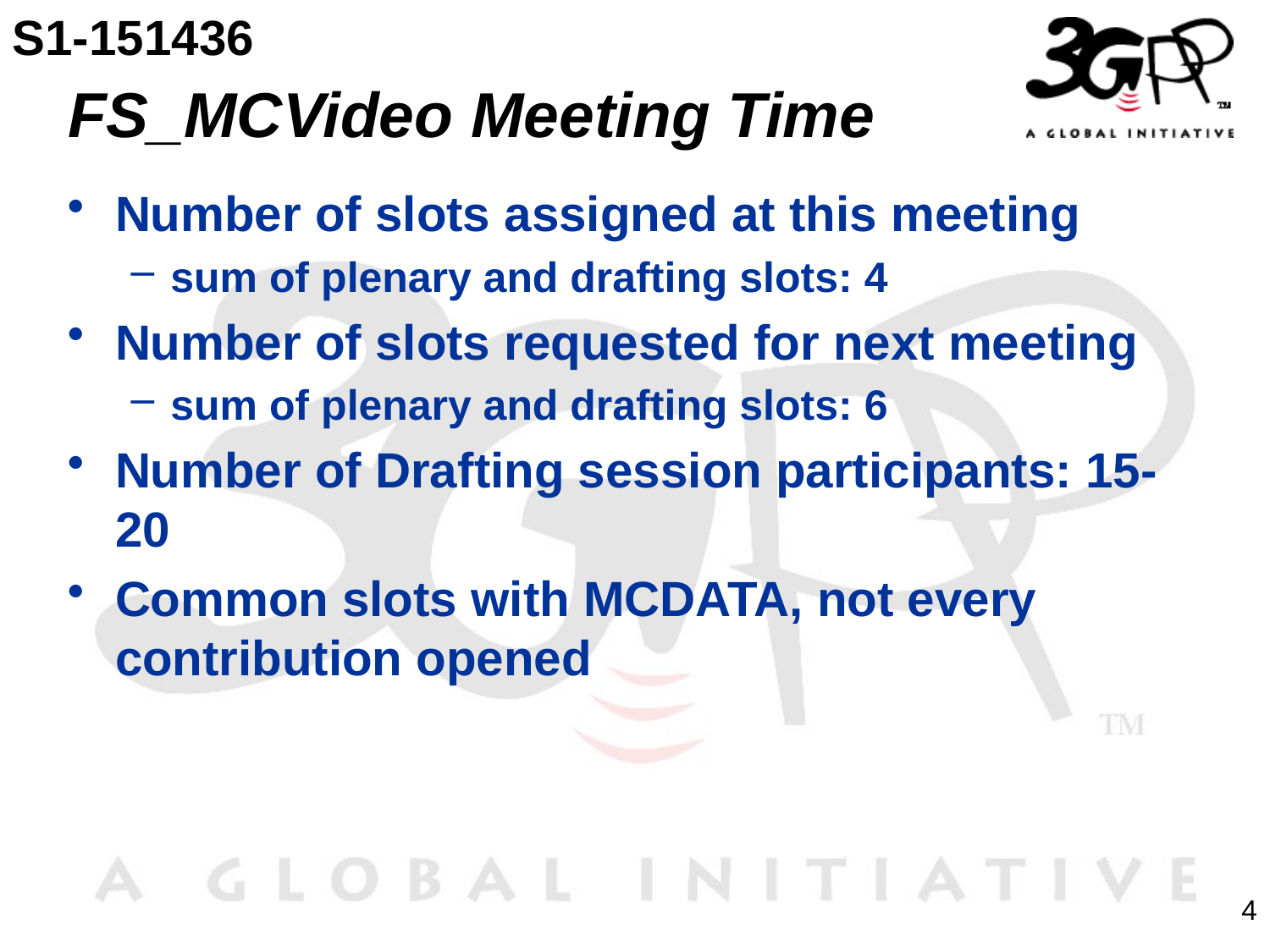

S1-151436
# FS_MCVideo Meeting Time
Number of slots assigned at this meeting
sum of plenary and drafting slots: 4
Number of slots requested for next meeting
sum of plenary and drafting slots: 6
Number of Drafting session participants: 15-20
Common slots with MCDATA, not every contribution opened
4